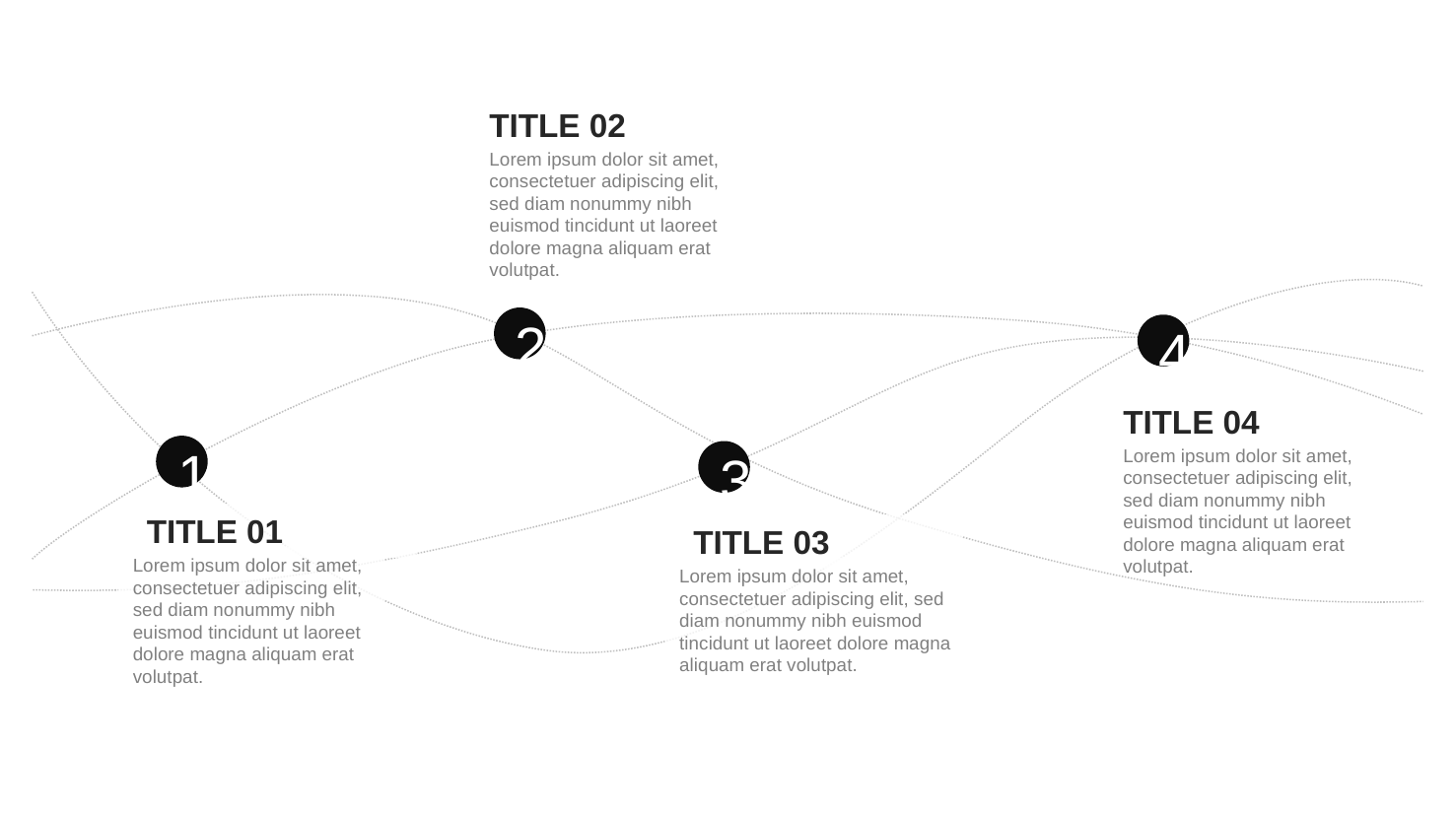

TITLE 02
Lorem ipsum dolor sit amet, consectetuer adipiscing elit, sed diam nonummy nibh euismod tincidunt ut laoreet dolore magna aliquam erat volutpat.

2

4

TITLE 04
1

3
Lorem ipsum dolor sit amet, consectetuer adipiscing elit, sed diam nonummy nibh euismod tincidunt ut laoreet dolore magna aliquam erat volutpat.

TITLE 01
TITLE 03
Lorem ipsum dolor sit amet, consectetuer adipiscing elit, sed diam nonummy nibh euismod tincidunt ut laoreet dolore magna aliquam erat volutpat.
Lorem ipsum dolor sit amet, consectetuer adipiscing elit, sed diam nonummy nibh euismod tincidunt ut laoreet dolore magna aliquam erat volutpat.